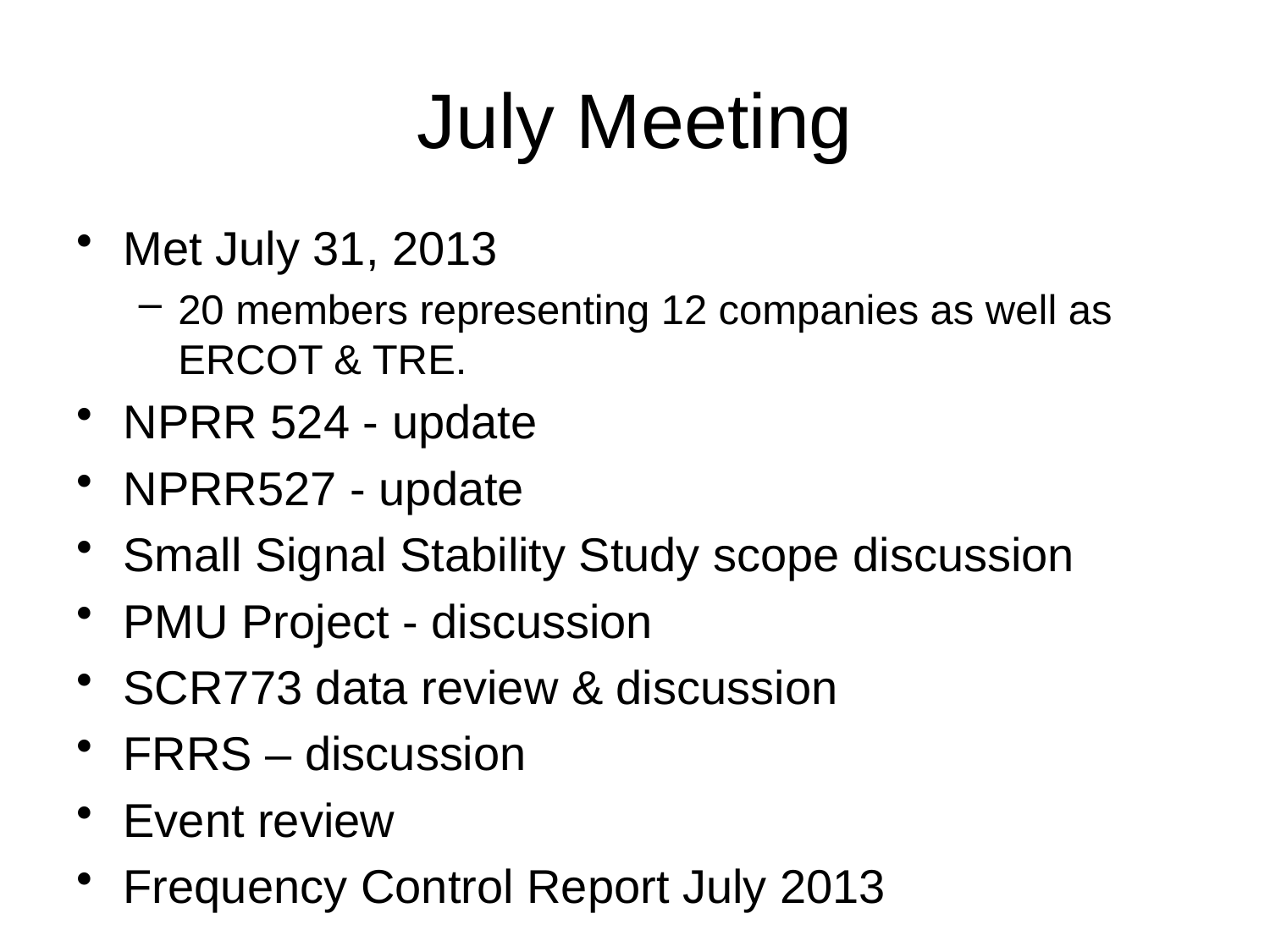

# July Meeting
Met July 31, 2013
20 members representing 12 companies as well as ERCOT & TRE.
NPRR 524 - update
NPRR527 - update
Small Signal Stability Study scope discussion
PMU Project - discussion
SCR773 data review & discussion
FRRS – discussion
Event review
Frequency Control Report July 2013